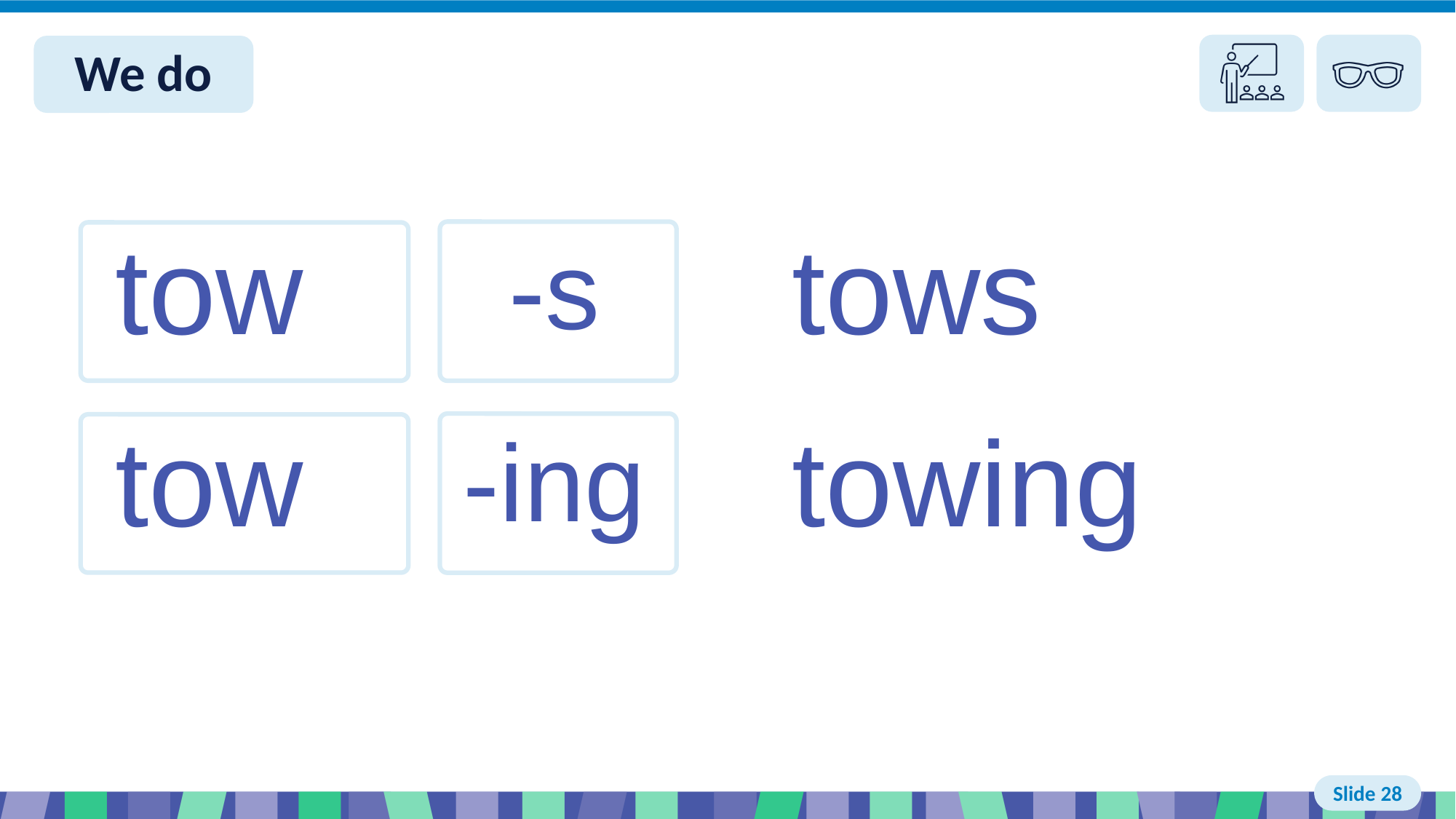

# Slide 28 We do
tows
-s

towing
tow
-ing

tow